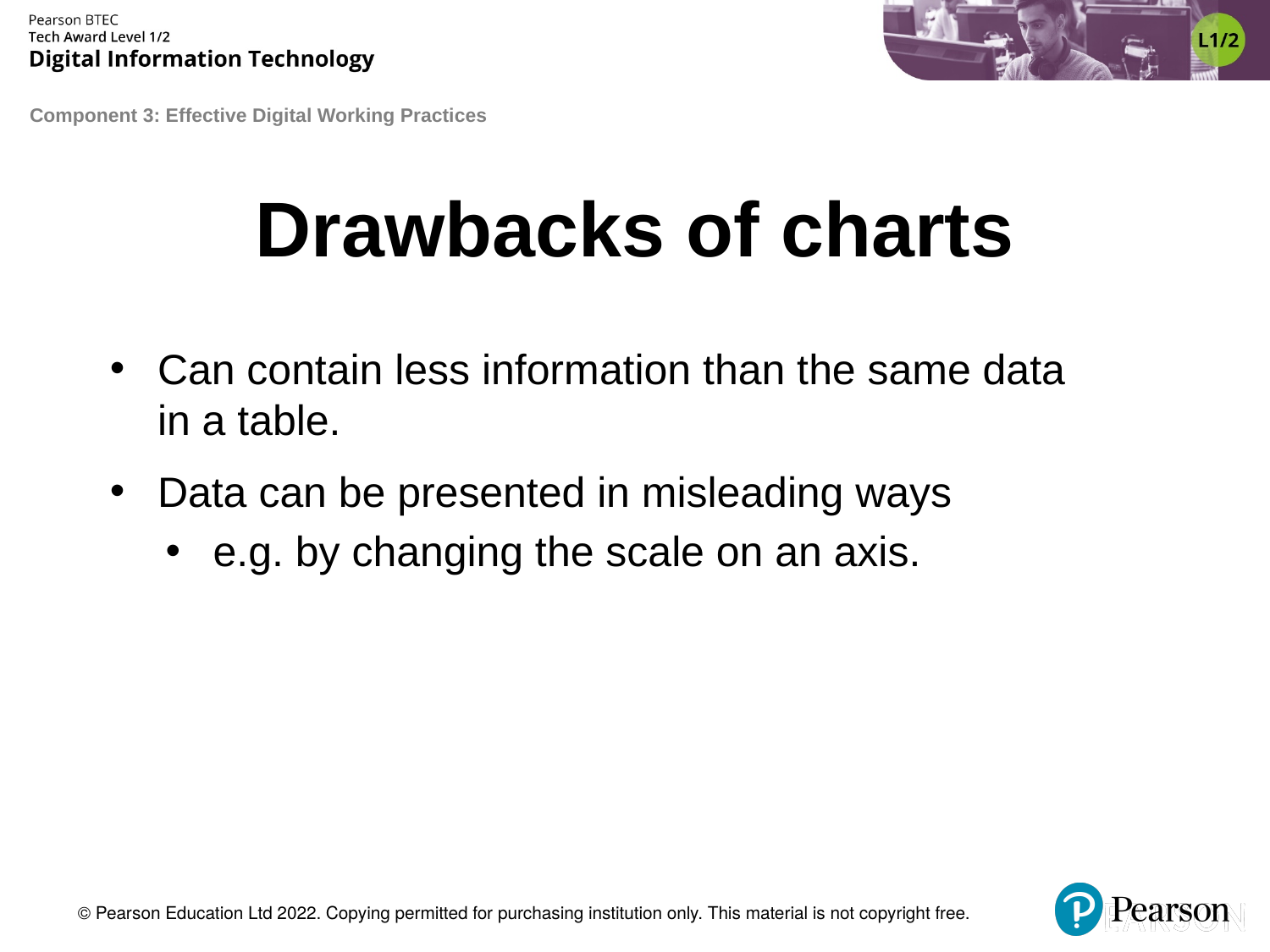

# Drawbacks of charts
Can contain less information than the same data
in a table.
Data can be presented in misleading ways
e.g. by changing the scale on an axis.
© Pearson Education Ltd 2022. Copying permitted for purchasing institution only. This material is not copyright free.